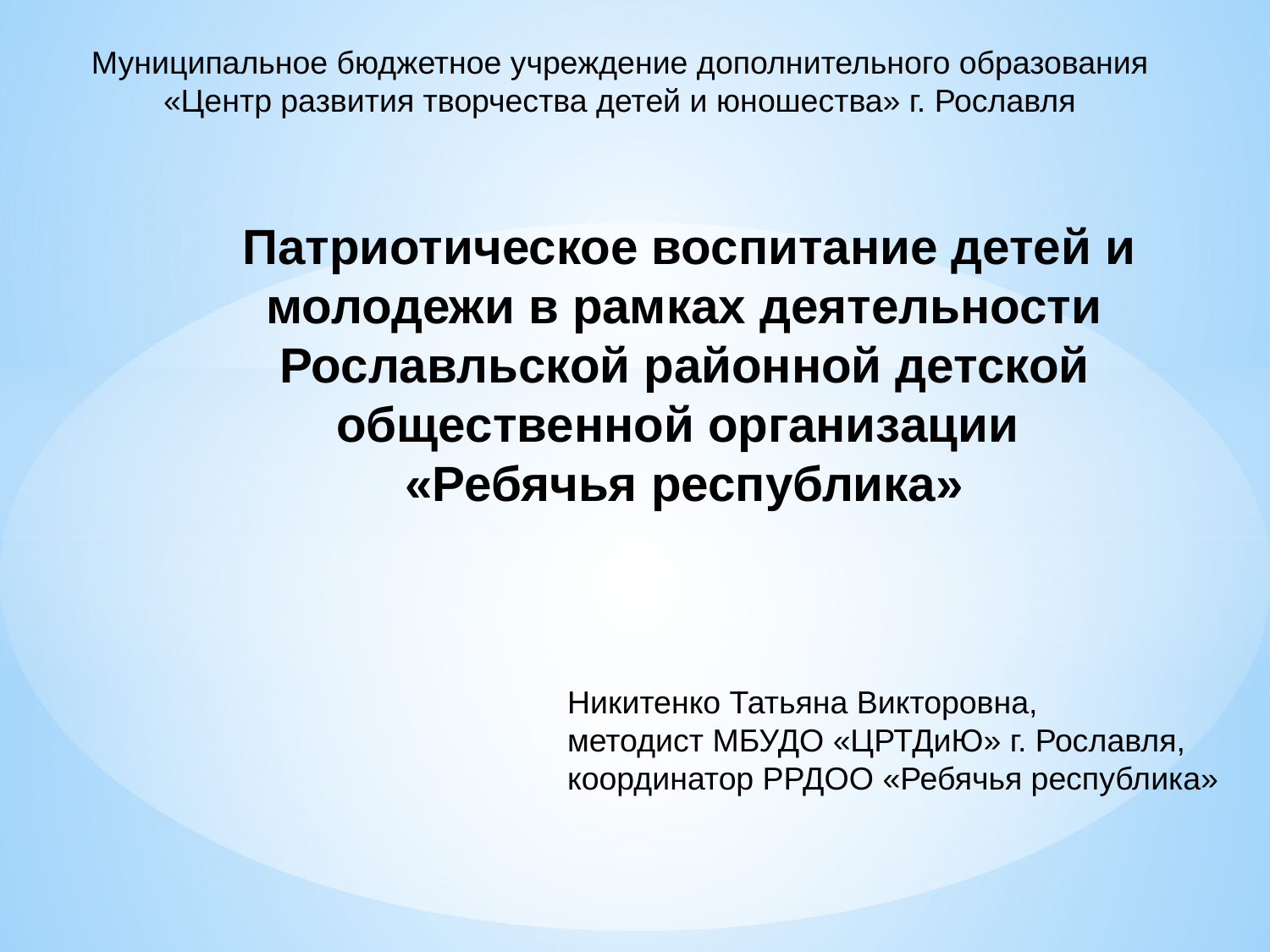

Муниципальное бюджетное учреждение дополнительного образования «Центр развития творчества детей и юношества» г. Рославля
# Патриотическое воспитание детей и молодежи в рамках деятельности Рославльской районной детской общественной организации «Ребячья республика»
Никитенко Татьяна Викторовна,
методист МБУДО «ЦРТДиЮ» г. Рославля,
координатор РРДОО «Ребячья республика»